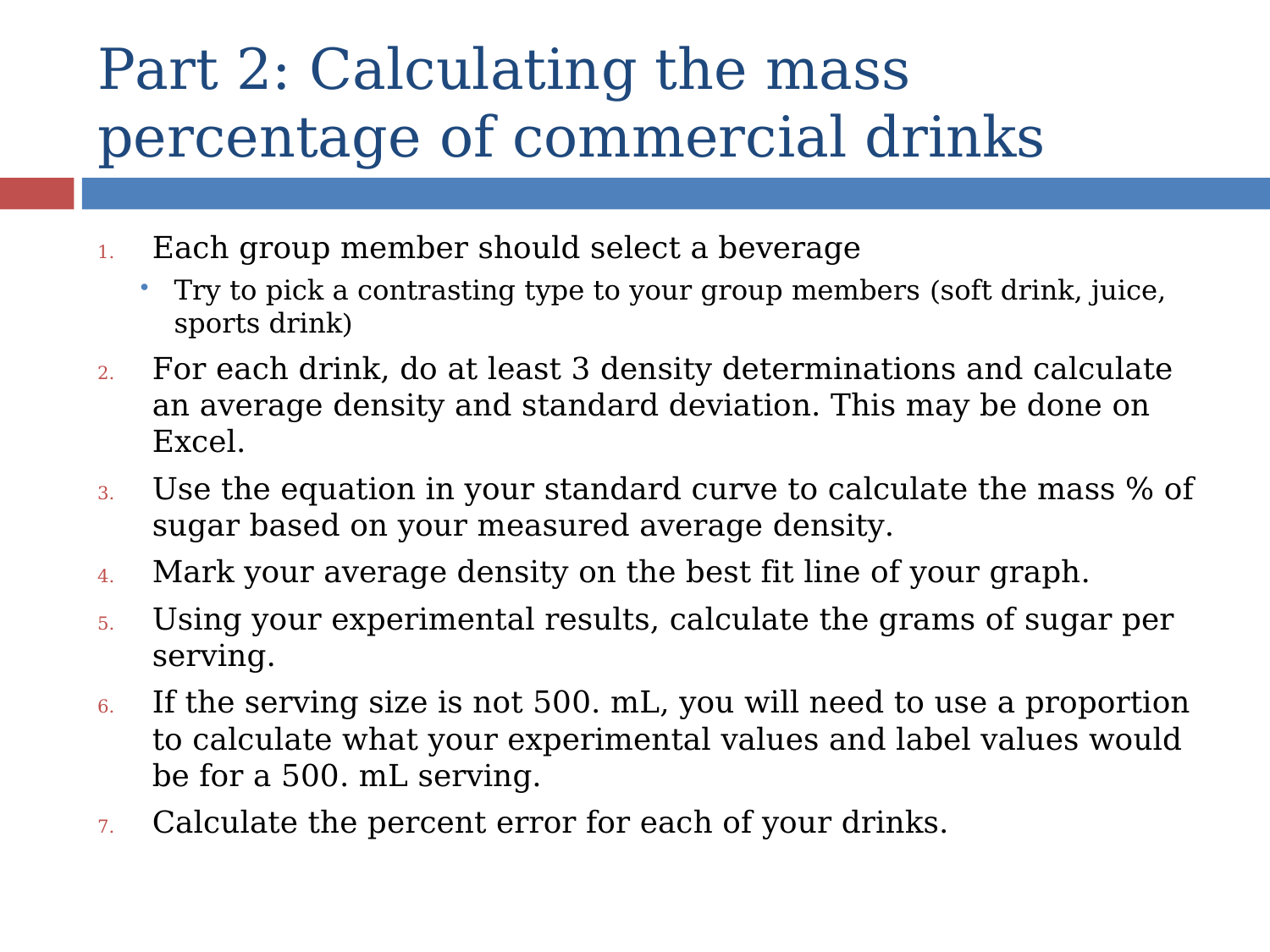

# Part 2: Calculating the mass percentage of commercial drinks
Each group member should select a beverage
Try to pick a contrasting type to your group members (soft drink, juice, sports drink)
For each drink, do at least 3 density determinations and calculate an average density and standard deviation. This may be done on Excel.
Use the equation in your standard curve to calculate the mass % of sugar based on your measured average density.
Mark your average density on the best fit line of your graph.
Using your experimental results, calculate the grams of sugar per serving.
If the serving size is not 500. mL, you will need to use a proportion to calculate what your experimental values and label values would be for a 500. mL serving.
Calculate the percent error for each of your drinks.